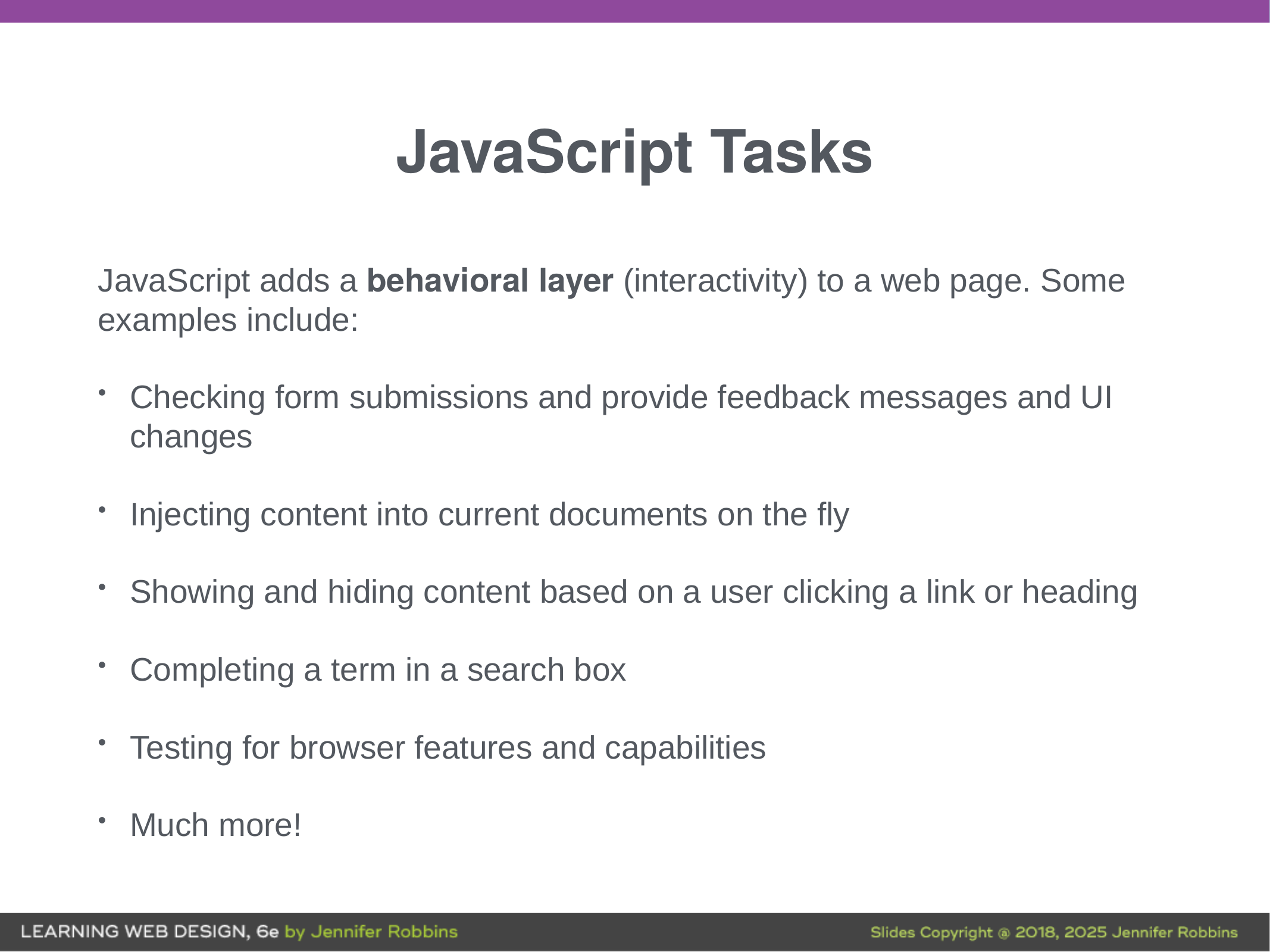

# JavaScript Tasks
JavaScript adds a behavioral layer (interactivity) to a web page. Some examples include:
Checking form submissions and provide feedback messages and UI changes
Injecting content into current documents on the fly
Showing and hiding content based on a user clicking a link or heading
Completing a term in a search box
Testing for browser features and capabilities
Much more!